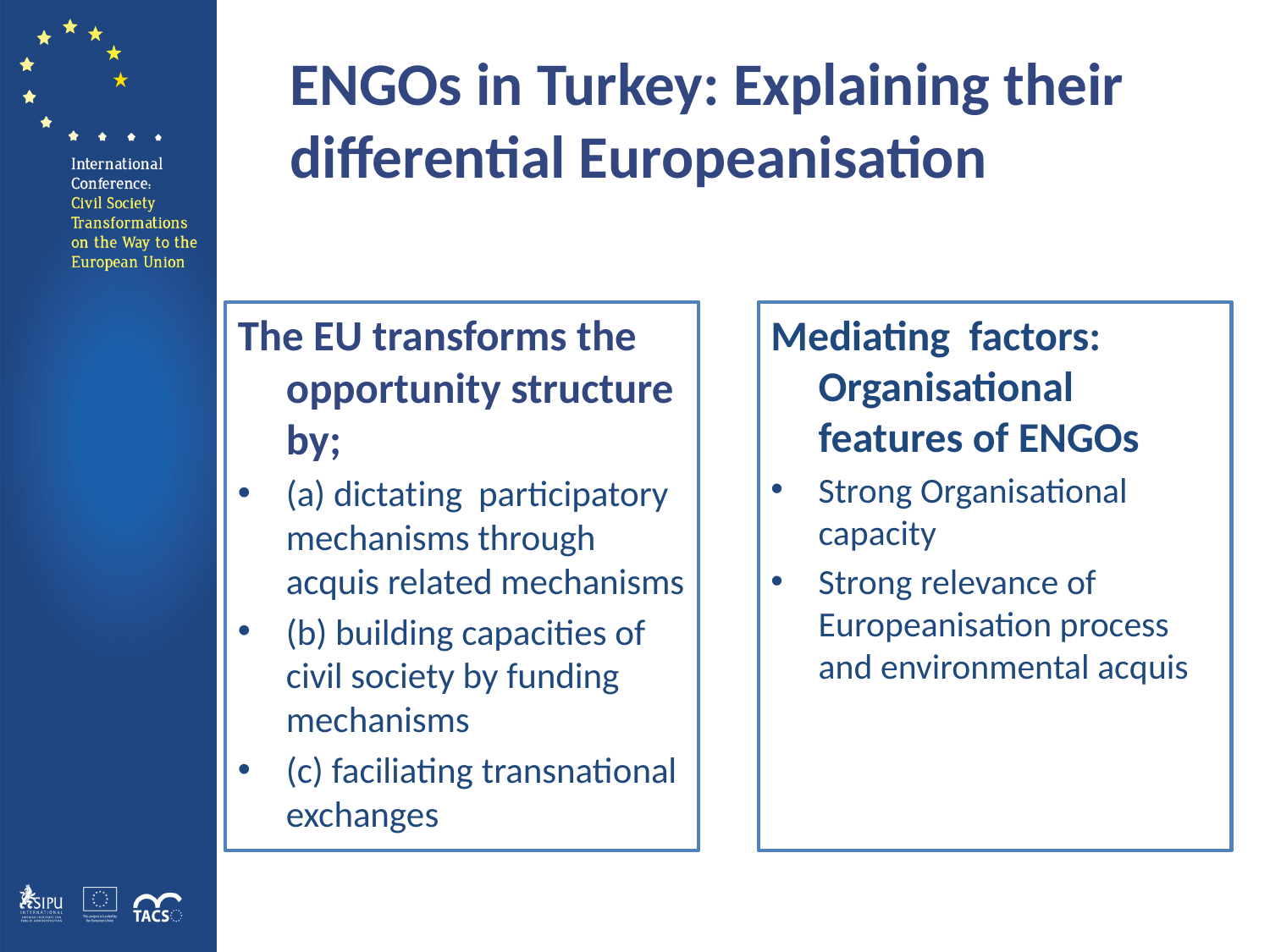

# ENGOs in Turkey: Explaining their differential Europeanisation

The EU transforms the opportunity structure by;
(a) dictating  participatory mechanisms through acquis related mechanisms
(b) building capacities of civil society by funding mechanisms
(c) faciliating transnational exchanges

Mediating  factors: Organisational features of ENGOs
Strong Organisational capacity
Strong relevance of Europeanisation process and environmental acquis